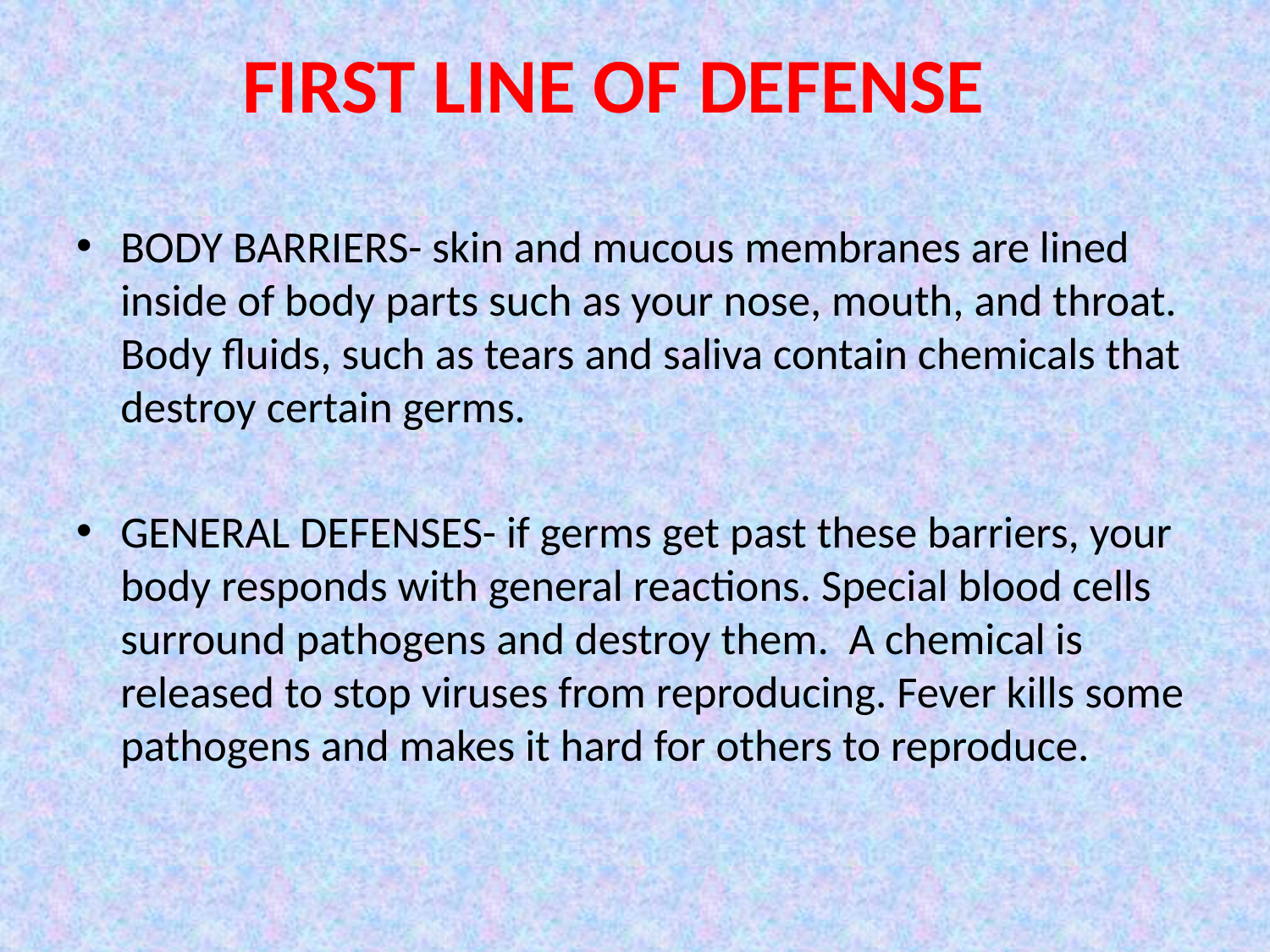

# FIRST LINE OF DEFENSE
BODY BARRIERS- skin and mucous membranes are lined inside of body parts such as your nose, mouth, and throat. Body fluids, such as tears and saliva contain chemicals that destroy certain germs.

GENERAL DEFENSES- if germs get past these barriers, your body responds with general reactions. Special blood cells surround pathogens and destroy them.  A chemical is released to stop viruses from reproducing. Fever kills some pathogens and makes it hard for others to reproduce.